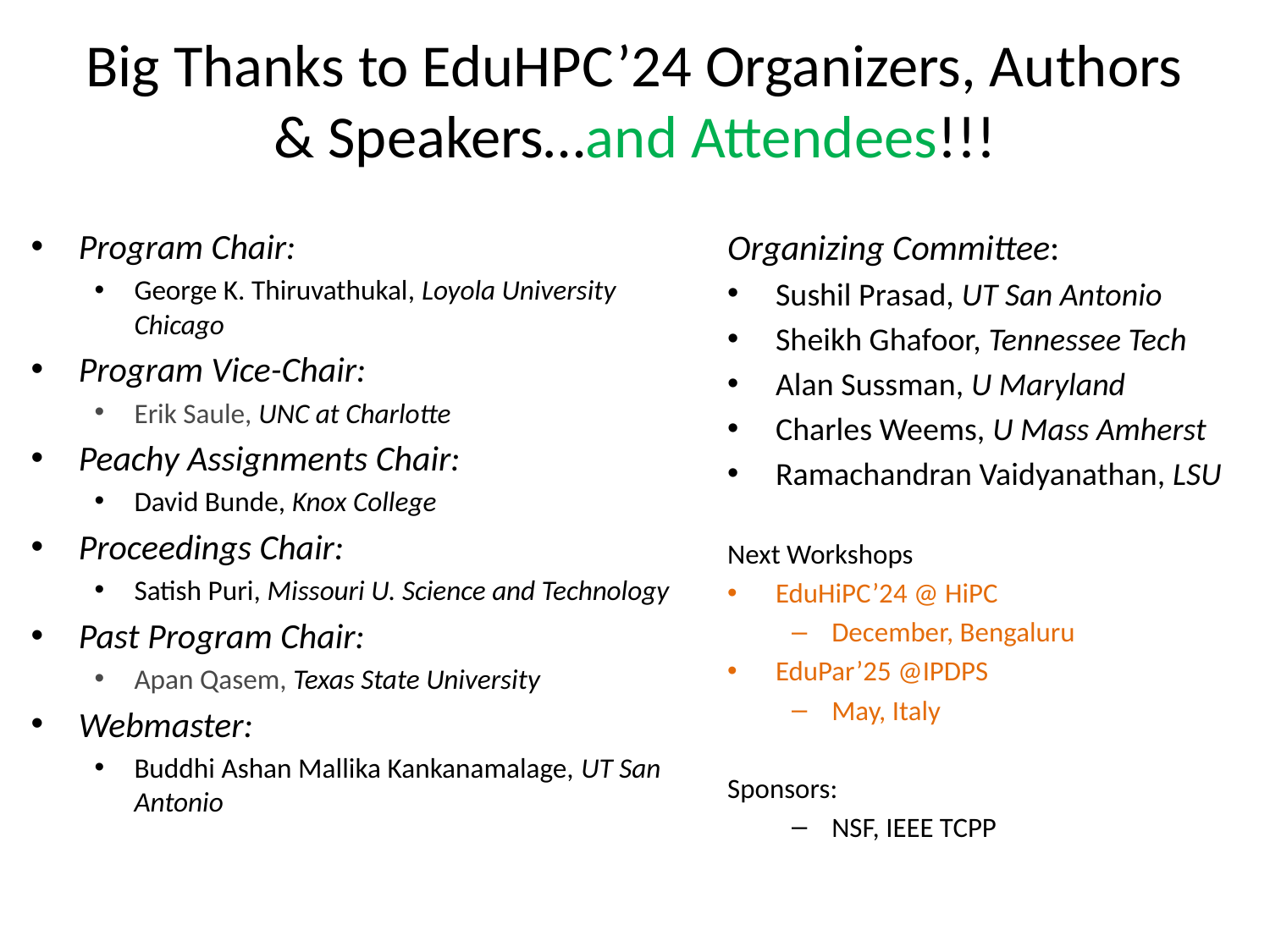

# Big Thanks to EduHPC’24 Organizers, Authors & Speakers…and Attendees!!!
Program Chair:
George K. Thiruvathukal, Loyola University Chicago
Program Vice-Chair:
Erik Saule, UNC at Charlotte
Peachy Assignments Chair:
David Bunde, Knox College
Proceedings Chair:
Satish Puri, Missouri U. Science and Technology
Past Program Chair:
Apan Qasem, Texas State University
Webmaster:
Buddhi Ashan Mallika Kankanamalage, UT San Antonio

Organizing Committee:
Sushil Prasad, UT San Antonio
Sheikh Ghafoor, Tennessee Tech
Alan Sussman, U Maryland
Charles Weems, U Mass Amherst
Ramachandran Vaidyanathan, LSU

Next Workshops
EduHiPC’24 @ HiPC
December, Bengaluru
EduPar’25 @IPDPS
May, Italy

Sponsors:
NSF, IEEE TCPP